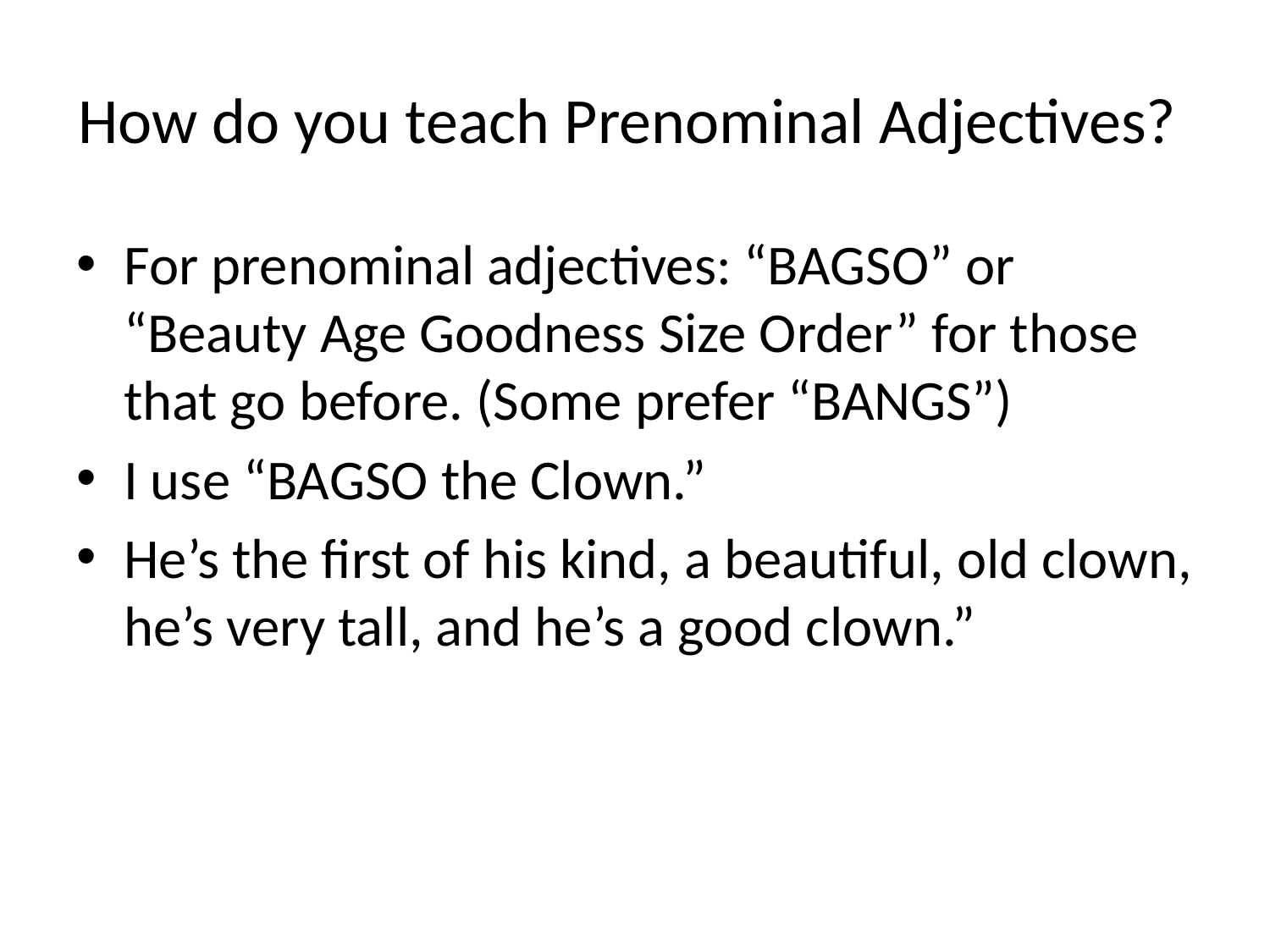

# How do you teach Prenominal Adjectives?
For prenominal adjectives: “BAGSO” or “Beauty Age Goodness Size Order” for those that go before. (Some prefer “BANGS”)
I use “BAGSO the Clown.”
He’s the first of his kind, a beautiful, old clown, he’s very tall, and he’s a good clown.”